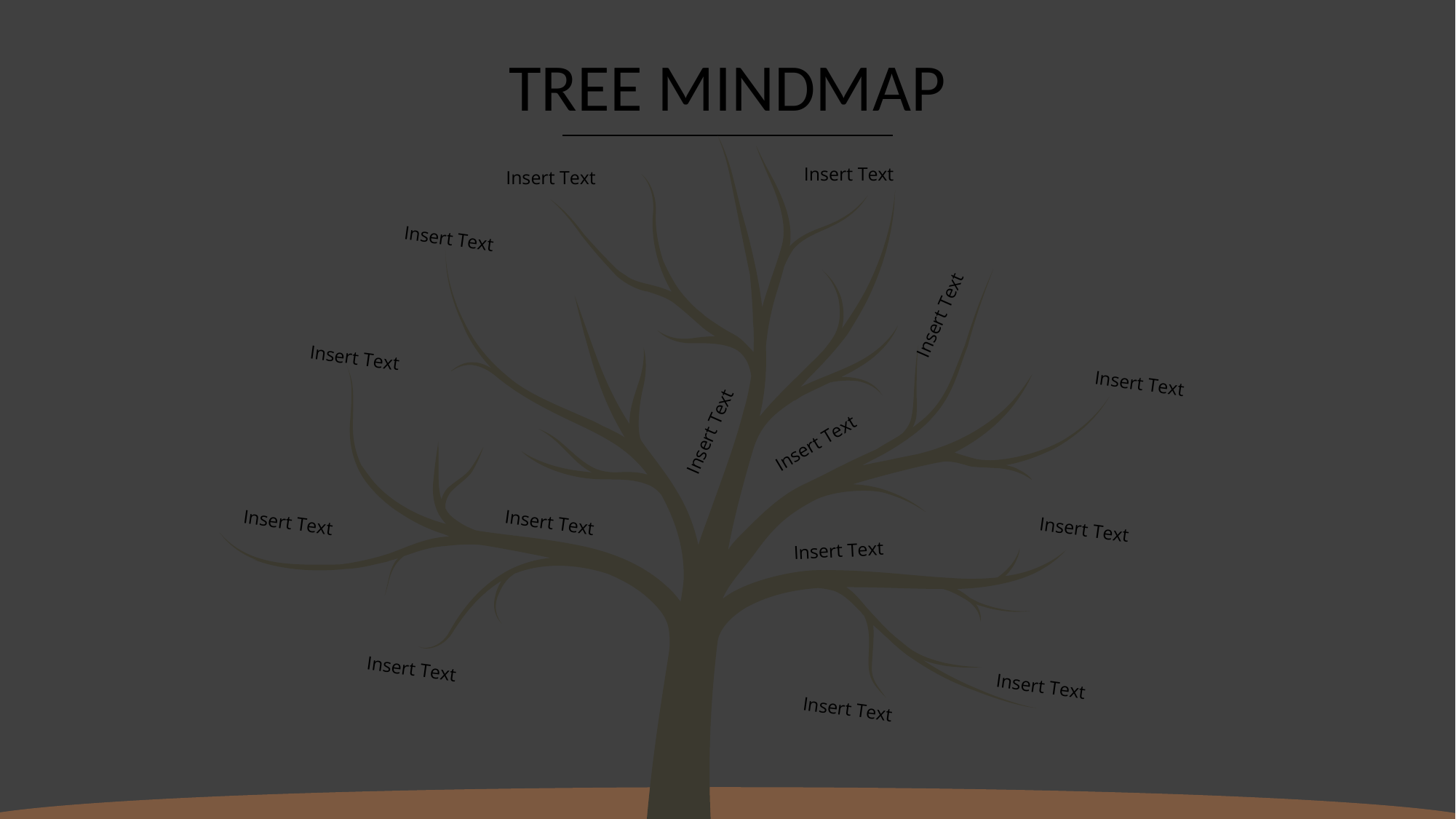

# TREE MINDMAP

Insert Text
Insert Text
Insert Text
Insert Text
Insert Text
Insert Text
Insert Text
Insert Text
Insert Text
Insert Text
Insert Text
Insert Text
Insert Text
Insert Text
Insert Text